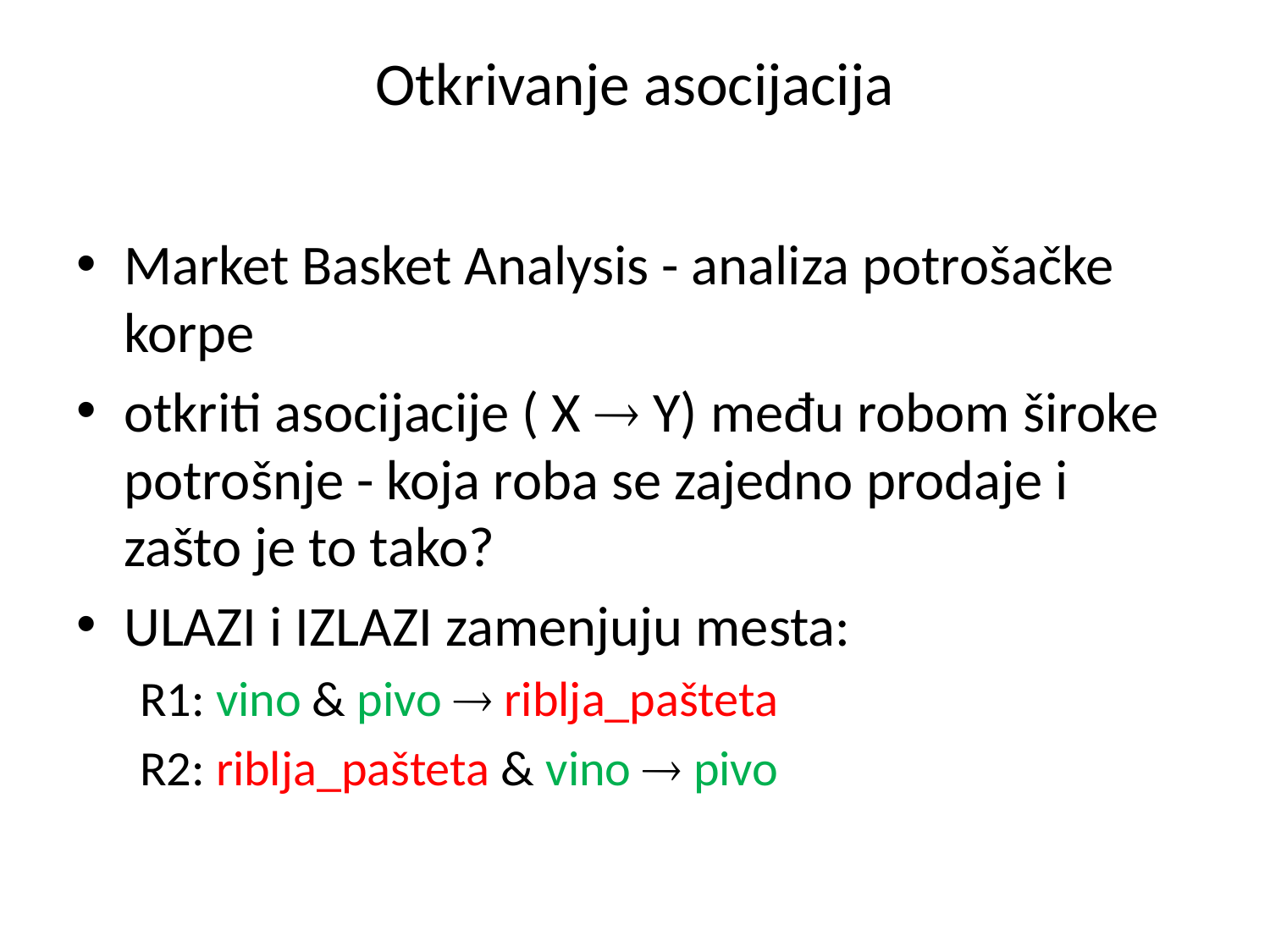

# Otkrivanje asocijacija
Market Basket Analysis - analiza potrošačke korpe
otkriti asocijacije ( X → Y) među robom široke potrošnje - koja roba se zajedno prodaje i zašto je to tako?
ULAZI i IZLAZI zamenjuju mesta:
R1: vino & pivo → riblja_pašteta
R2: riblja_pašteta & vino → pivo